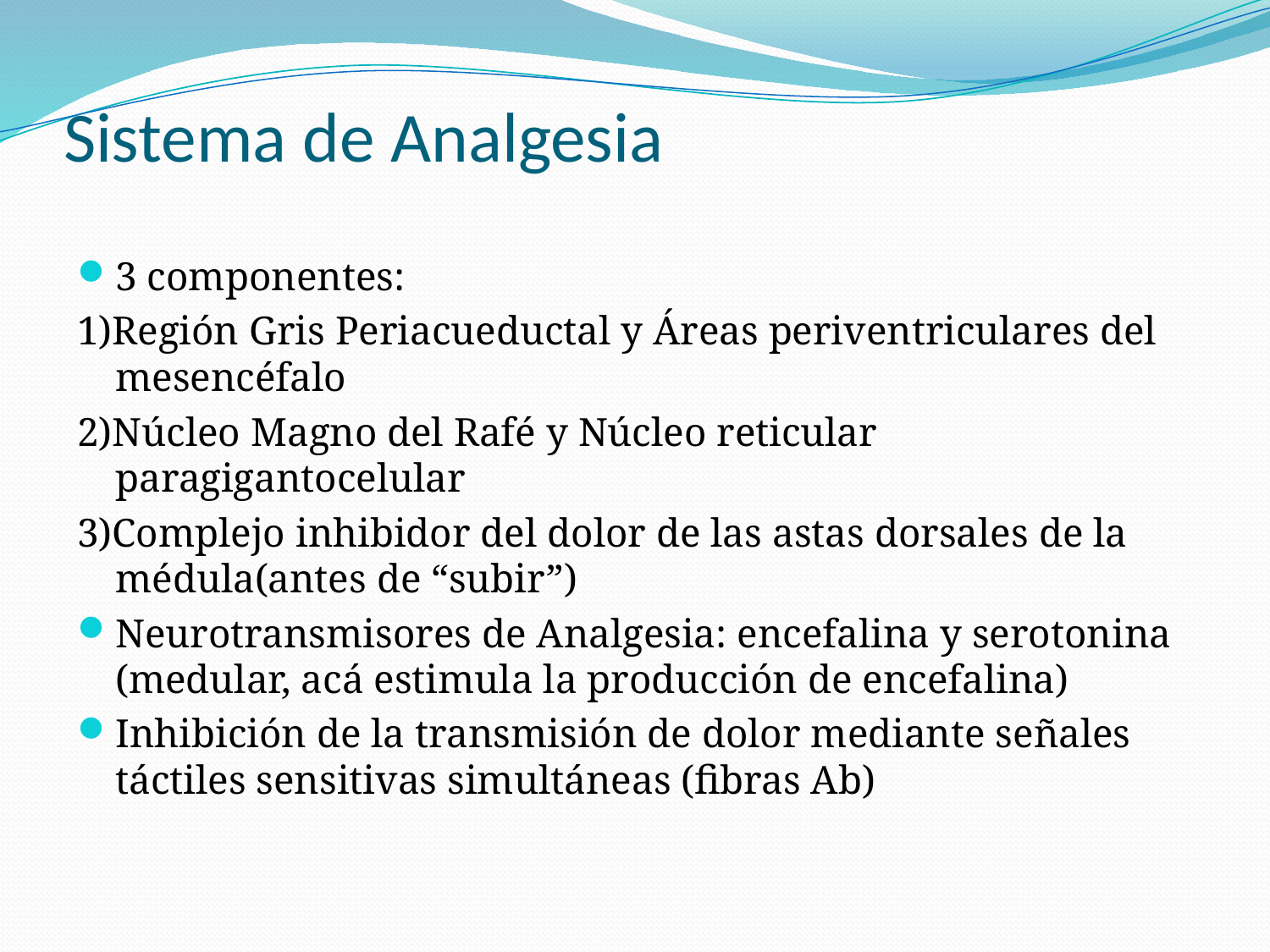

# Sistema de Analgesia
3 componentes:
1)Región Gris Periacueductal y Áreas periventriculares del mesencéfalo
2)Núcleo Magno del Rafé y Núcleo reticular paragigantocelular
3)Complejo inhibidor del dolor de las astas dorsales de la médula(antes de “subir”)
Neurotransmisores de Analgesia: encefalina y serotonina (medular, acá estimula la producción de encefalina)
Inhibición de la transmisión de dolor mediante señales táctiles sensitivas simultáneas (fibras Ab)